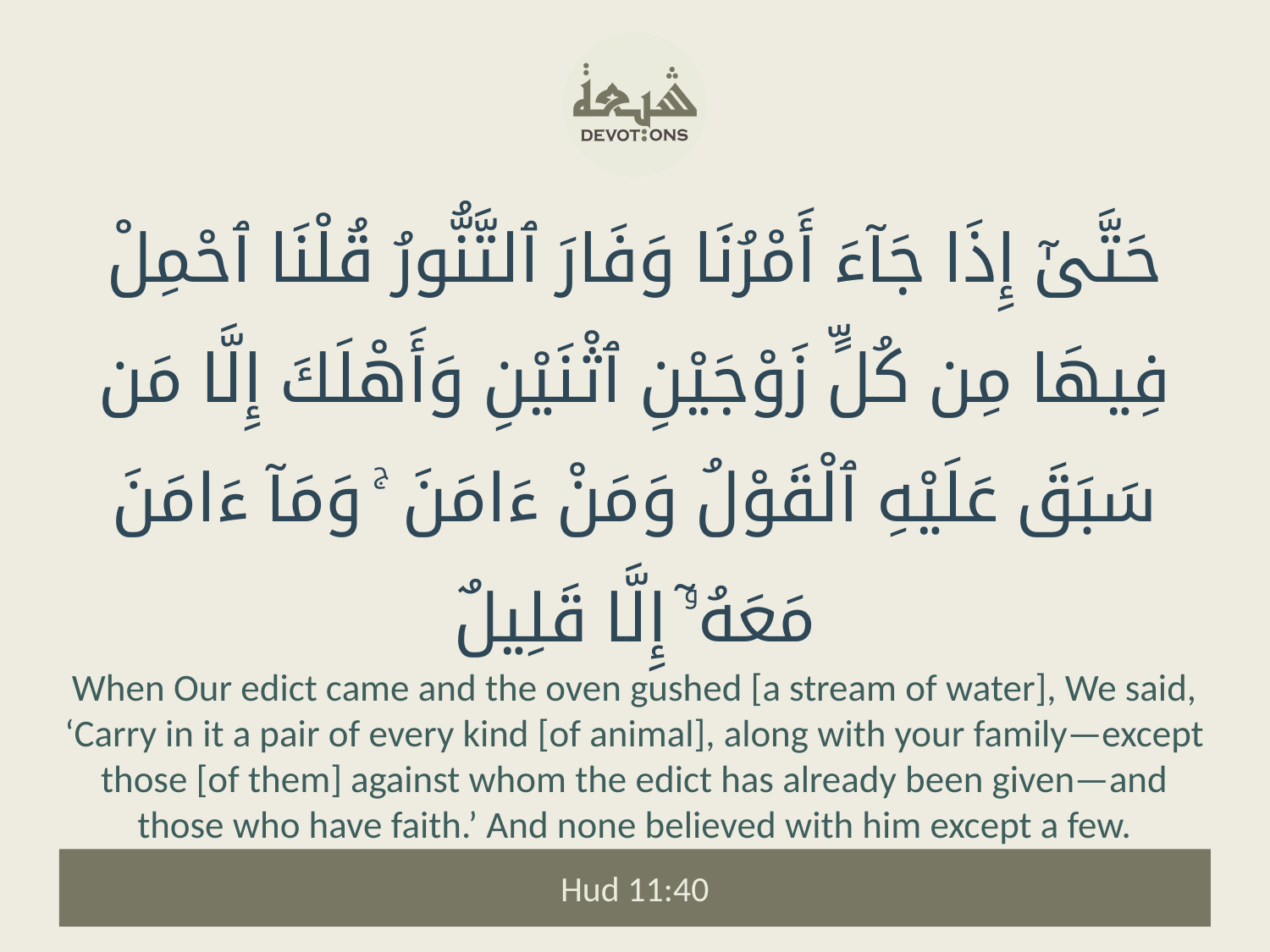

حَتَّىٰٓ إِذَا جَآءَ أَمْرُنَا وَفَارَ ٱلتَّنُّورُ قُلْنَا ٱحْمِلْ فِيهَا مِن كُلٍّ زَوْجَيْنِ ٱثْنَيْنِ وَأَهْلَكَ إِلَّا مَن سَبَقَ عَلَيْهِ ٱلْقَوْلُ وَمَنْ ءَامَنَ ۚ وَمَآ ءَامَنَ مَعَهُۥٓ إِلَّا قَلِيلٌ
When Our edict came and the oven gushed [a stream of water], We said, ‘Carry in it a pair of every kind [of animal], along with your family—except those [of them] against whom the edict has already been given—and those who have faith.’ And none believed with him except a few.
Hud 11:40